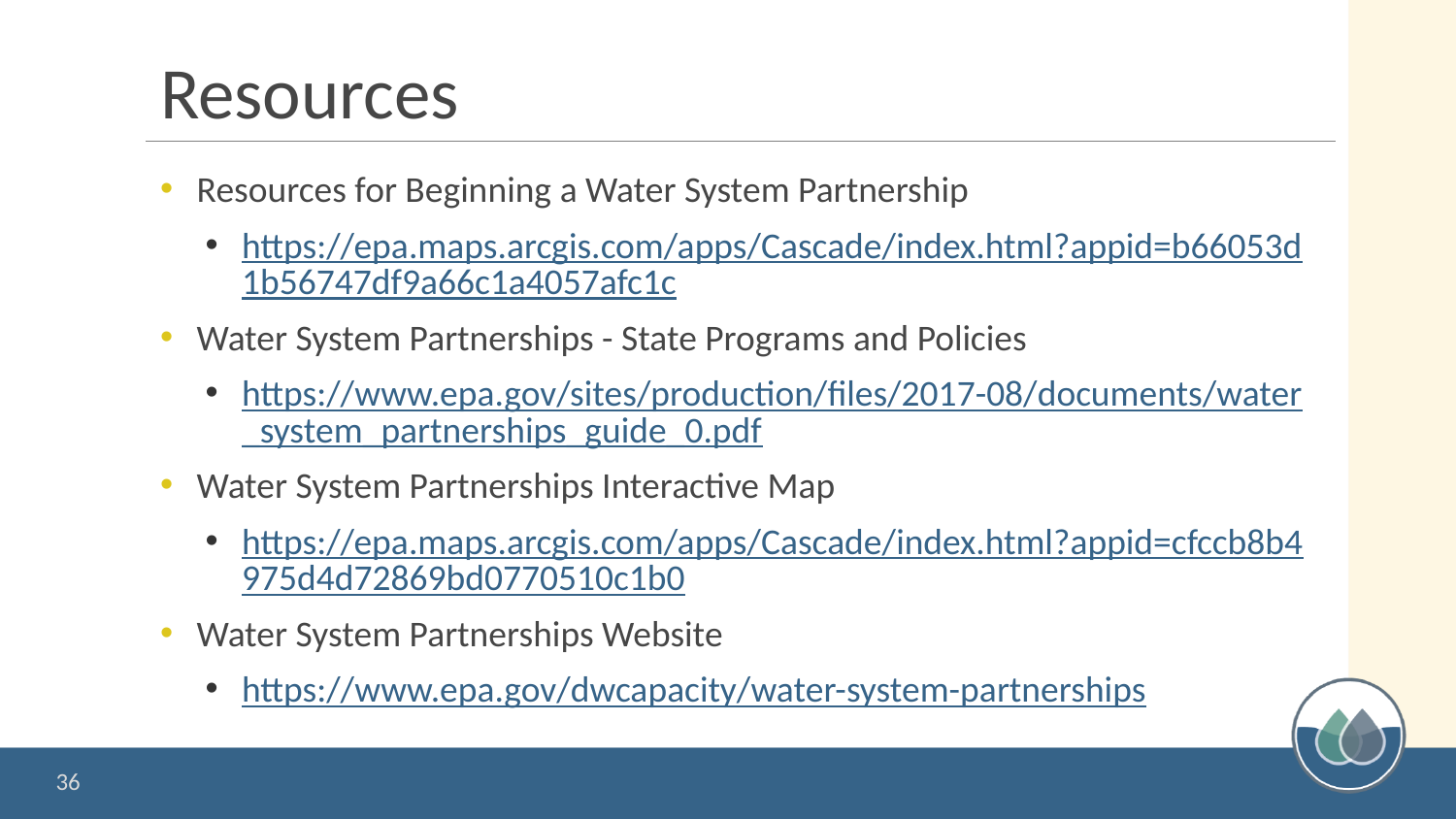

# Resources
Resources for Beginning a Water System Partnership
https://epa.maps.arcgis.com/apps/Cascade/index.html?appid=b66053d1b56747df9a66c1a4057afc1c
Water System Partnerships - State Programs and Policies
https://www.epa.gov/sites/production/files/2017-08/documents/water_system_partnerships_guide_0.pdf
Water System Partnerships Interactive Map
https://epa.maps.arcgis.com/apps/Cascade/index.html?appid=cfccb8b4975d4d72869bd0770510c1b0
Water System Partnerships Website
https://www.epa.gov/dwcapacity/water-system-partnerships
36